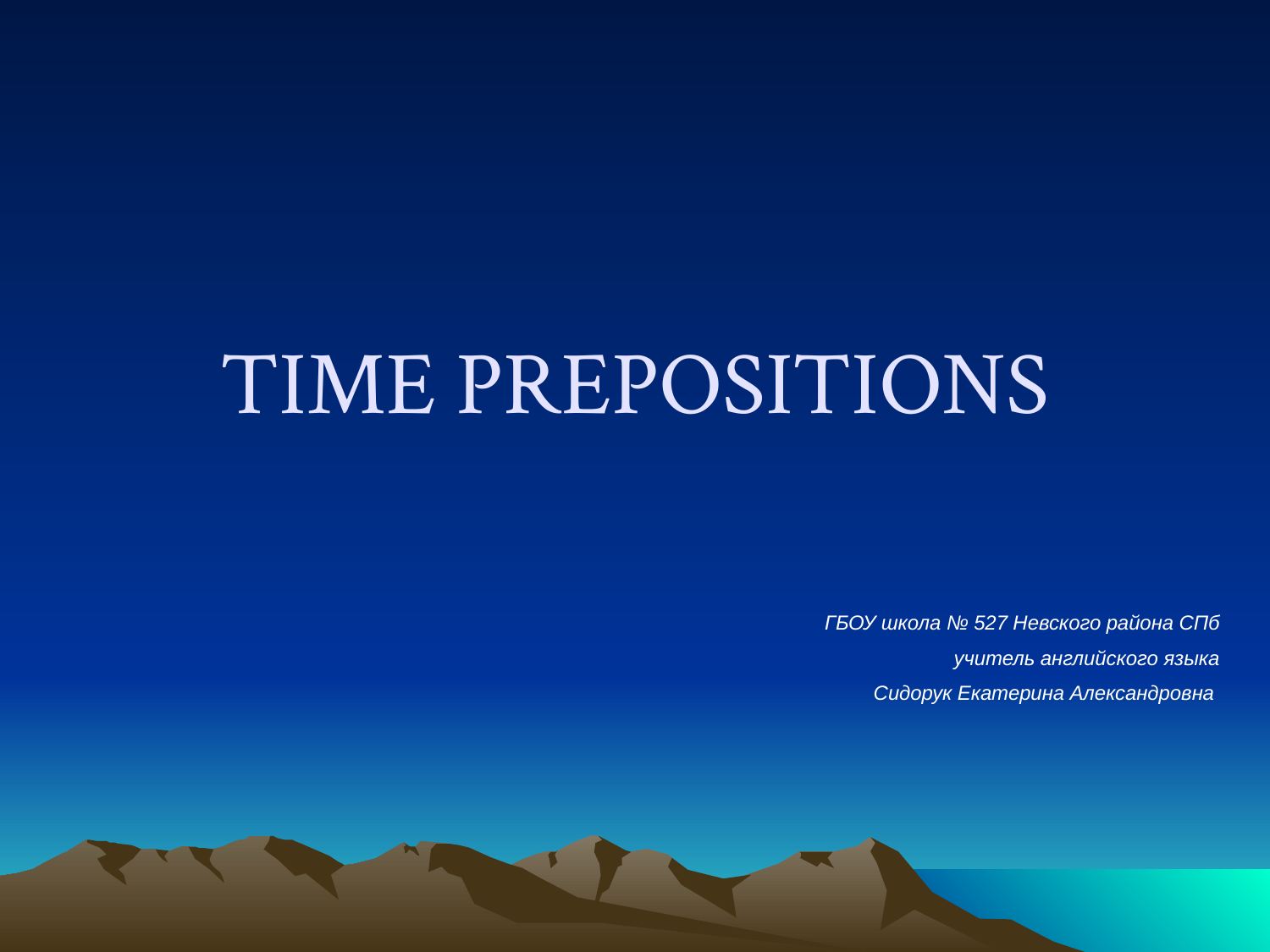

TIME PREPOSITIONS
ГБОУ школа № 527 Невского района СПб
учитель английского языка
Сидорук Екатерина Александровна